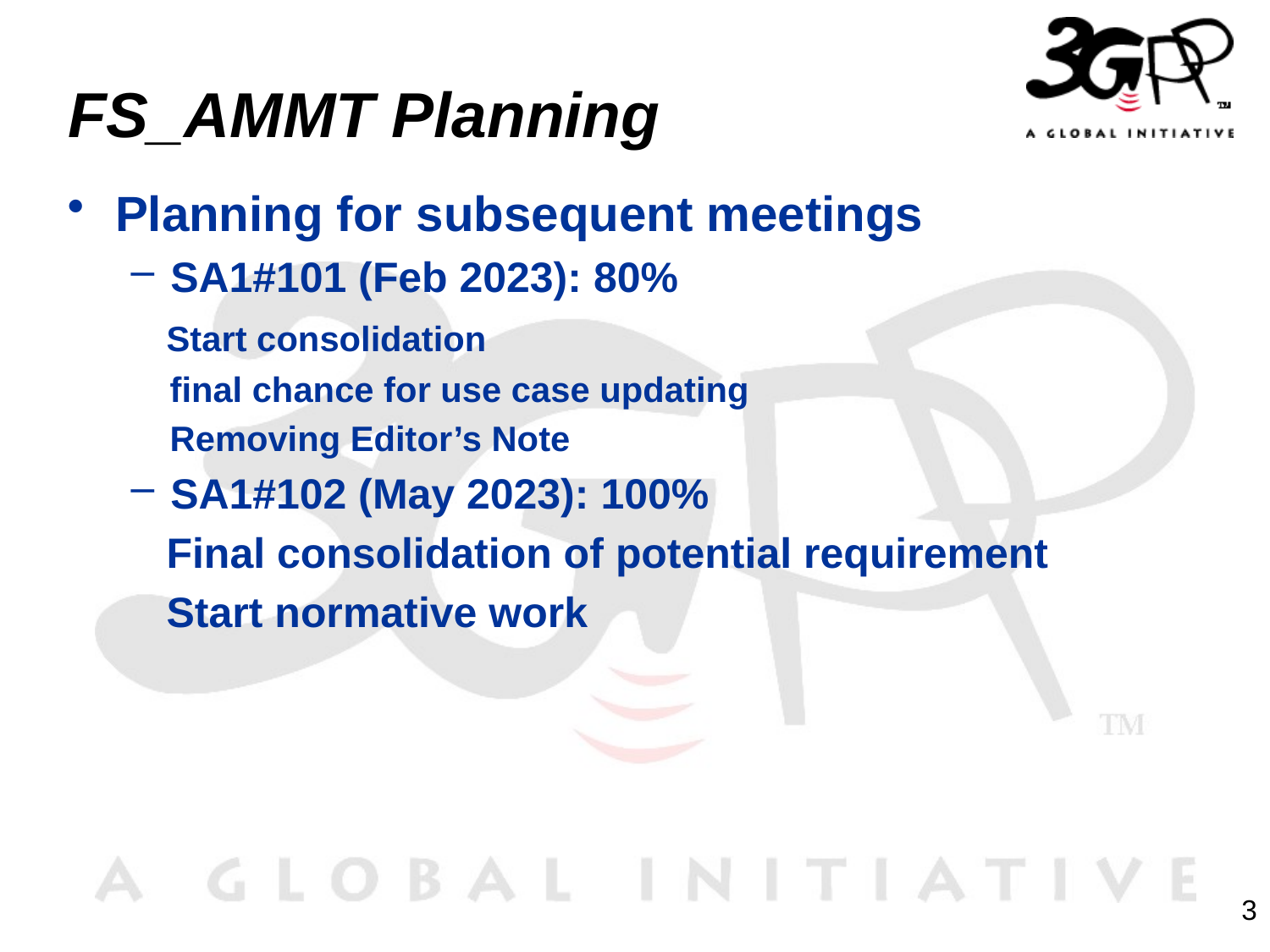

# FS_AMMT Planning
Planning for subsequent meetings
SA1#101 (Feb 2023): 80%
   Start consolidation
    final chance for use case updating
    Removing Editor’s Note
SA1#102 (May 2023): 100%
   Final consolidation of potential requirement
   Start normative work
3